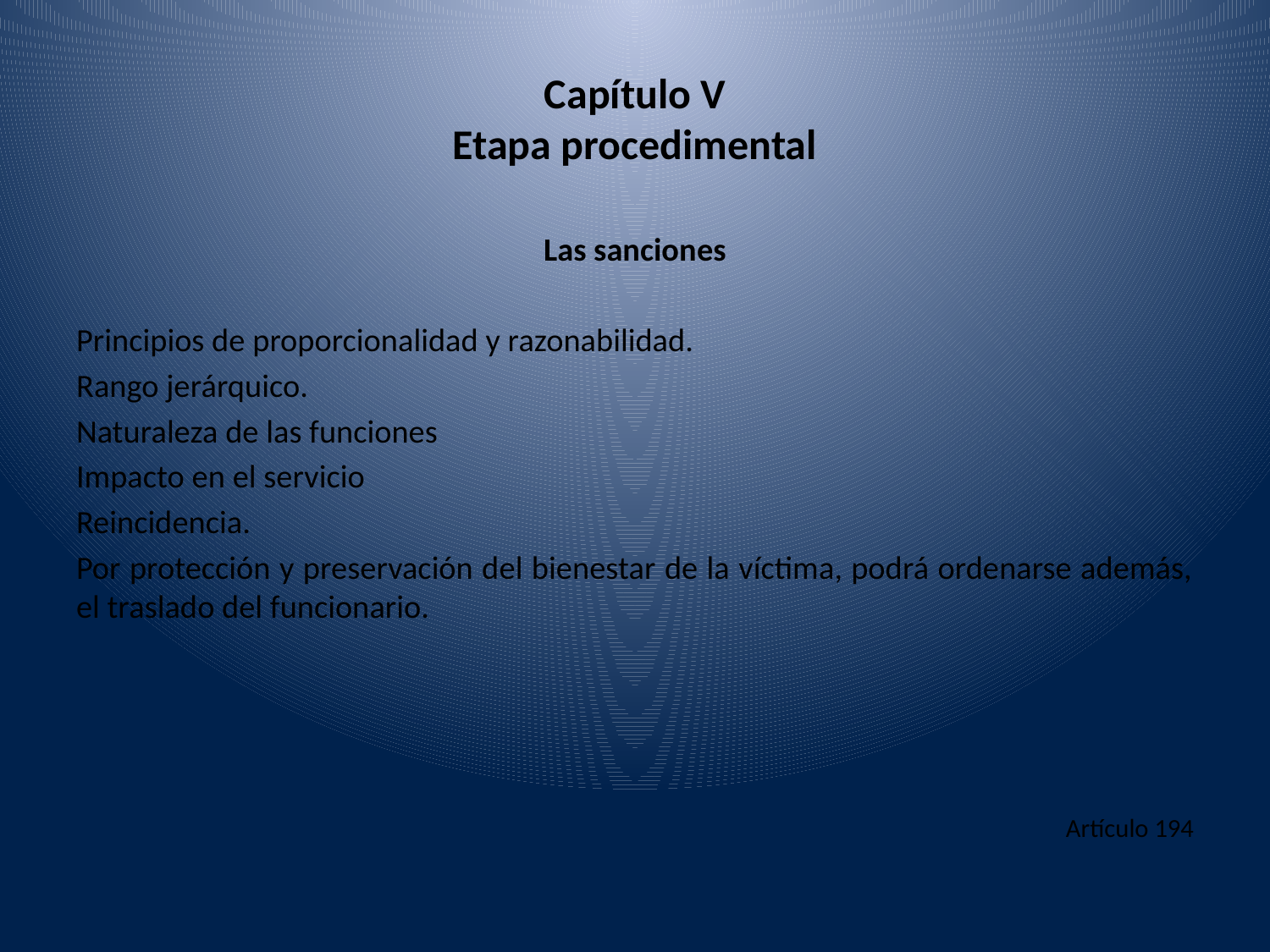

# Capítulo V Etapa procedimental
Las sanciones

Principios de proporcionalidad y razonabilidad.
Rango jerárquico.
Naturaleza de las funciones
Impacto en el servicio
Reincidencia.
Por protección y preservación del bienestar de la víctima, podrá ordenarse además, el traslado del funcionario.

Artículo 194